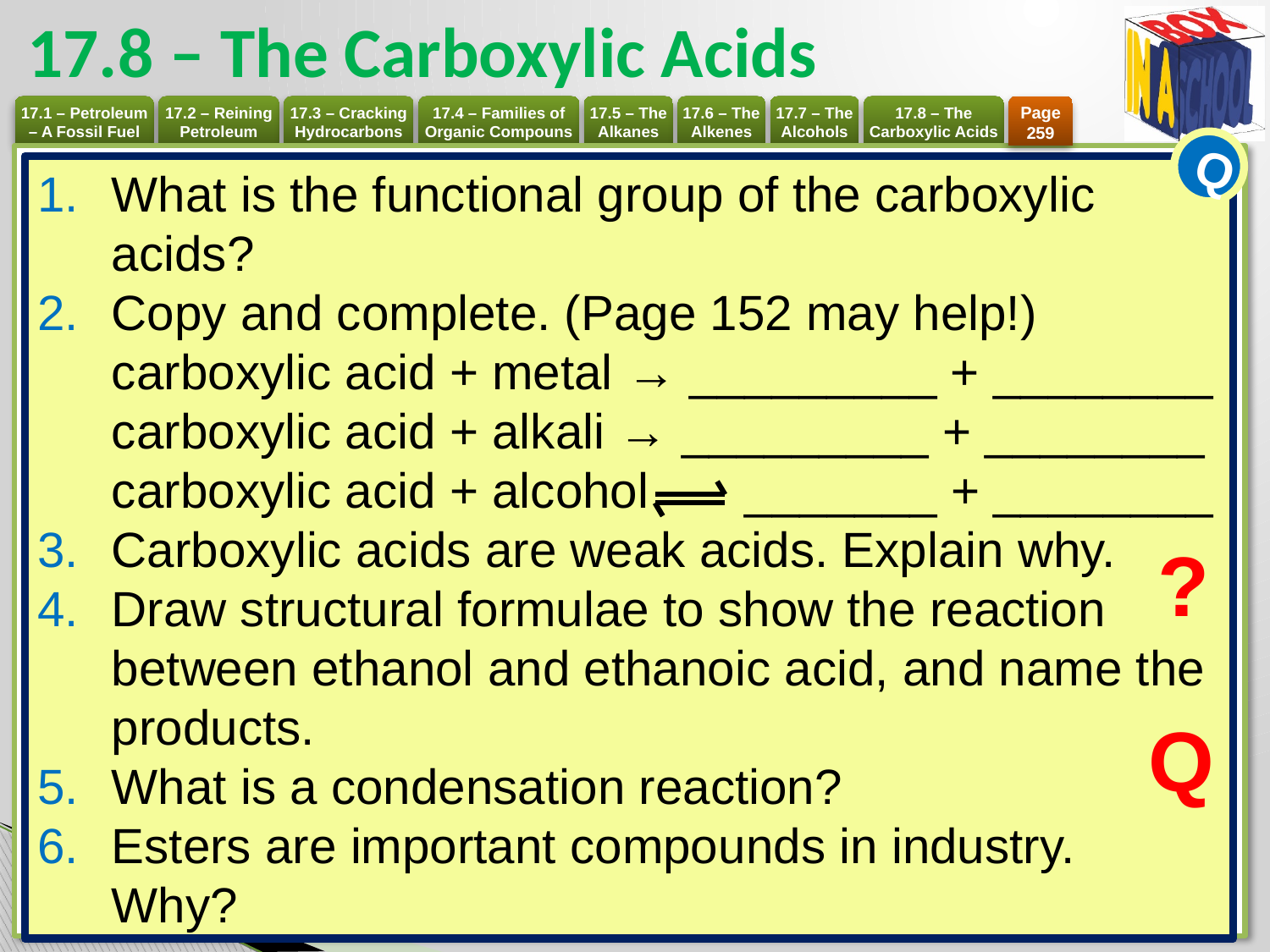

# 17.8 – The Carboxylic Acids
Page 259
Q
What is the functional group of the carboxylic acids?
Copy and complete. (Page 152 may help!)
carboxylic acid + metal → _________ + ________
carboxylic acid + alkali → _________ + ________
carboxylic acid + alcohol       _______ + ________
Carboxylic acids are weak acids. Explain why.
Draw structural formulae to show the reaction between ethanol and ethanoic acid, and name the products.
What is a condensation reaction?
Esters are important compounds in industry.
Why?
?
Q